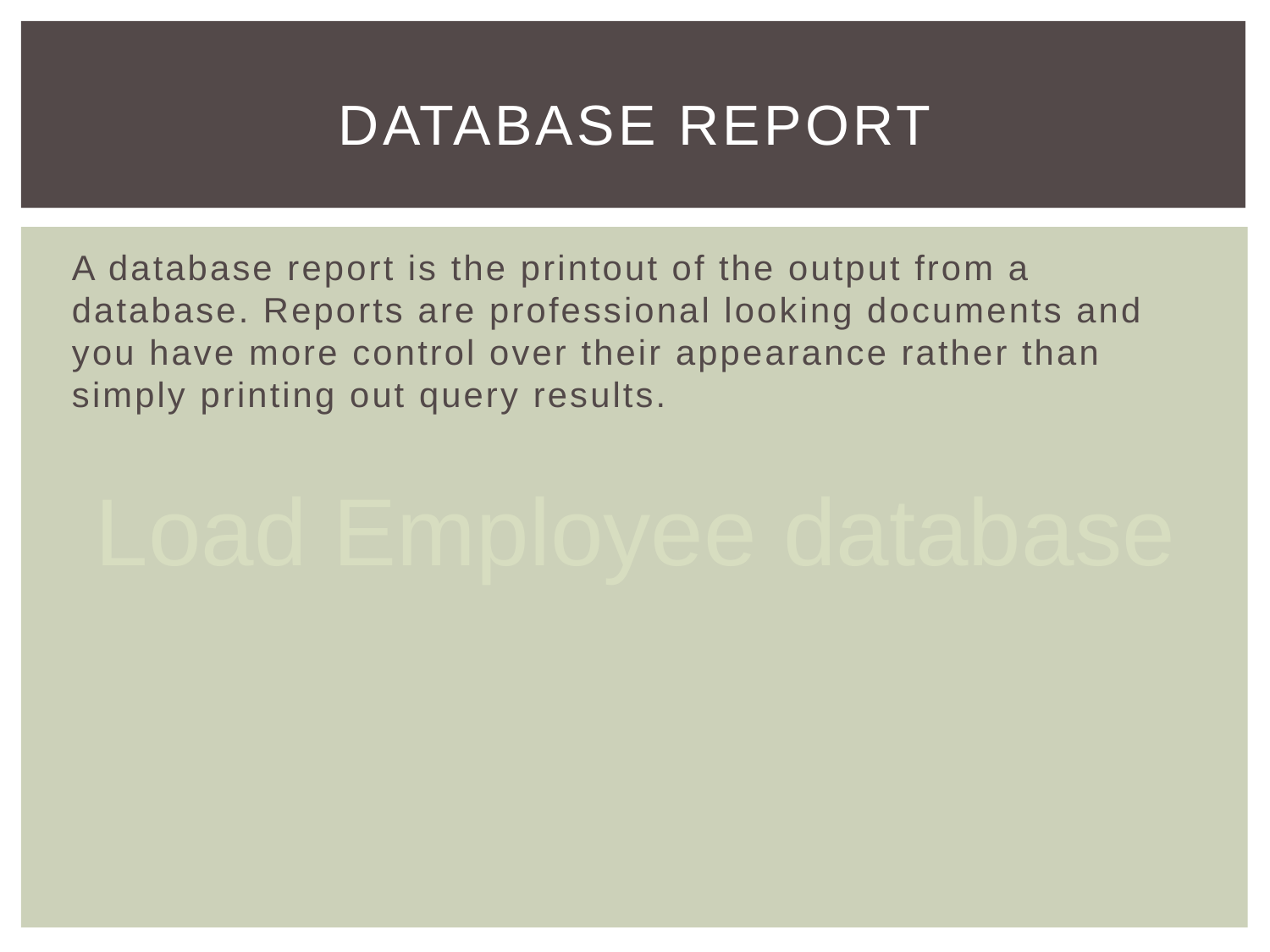

# Database report
A database report is the printout of the output from a database. Reports are professional looking documents and you have more control over their appearance rather than simply printing out query results.

Load Employee database